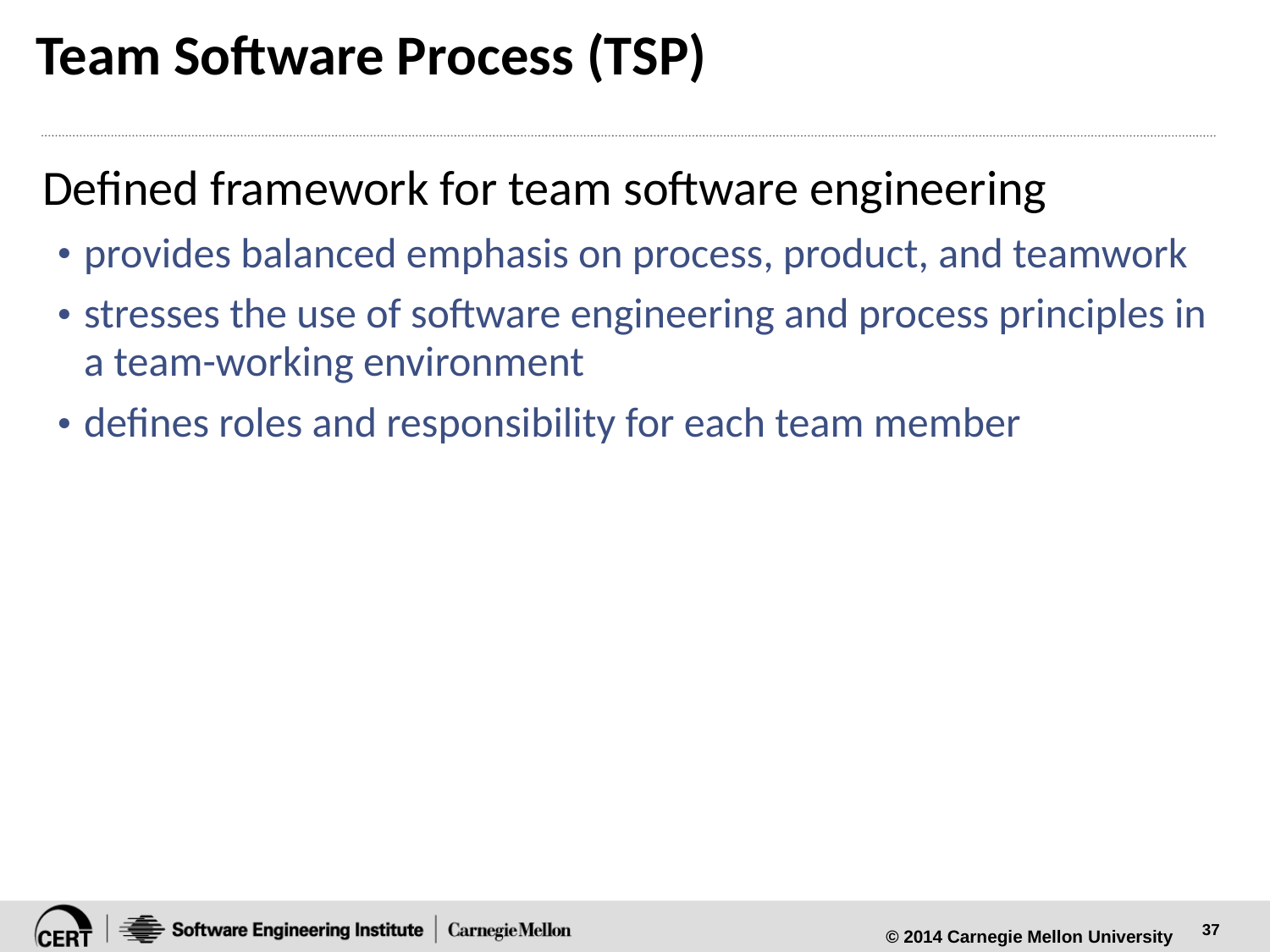

# Team Software Process (TSP)
Defined framework for team software engineering
provides balanced emphasis on process, product, and teamwork
stresses the use of software engineering and process principles in a team-working environment
defines roles and responsibility for each team member